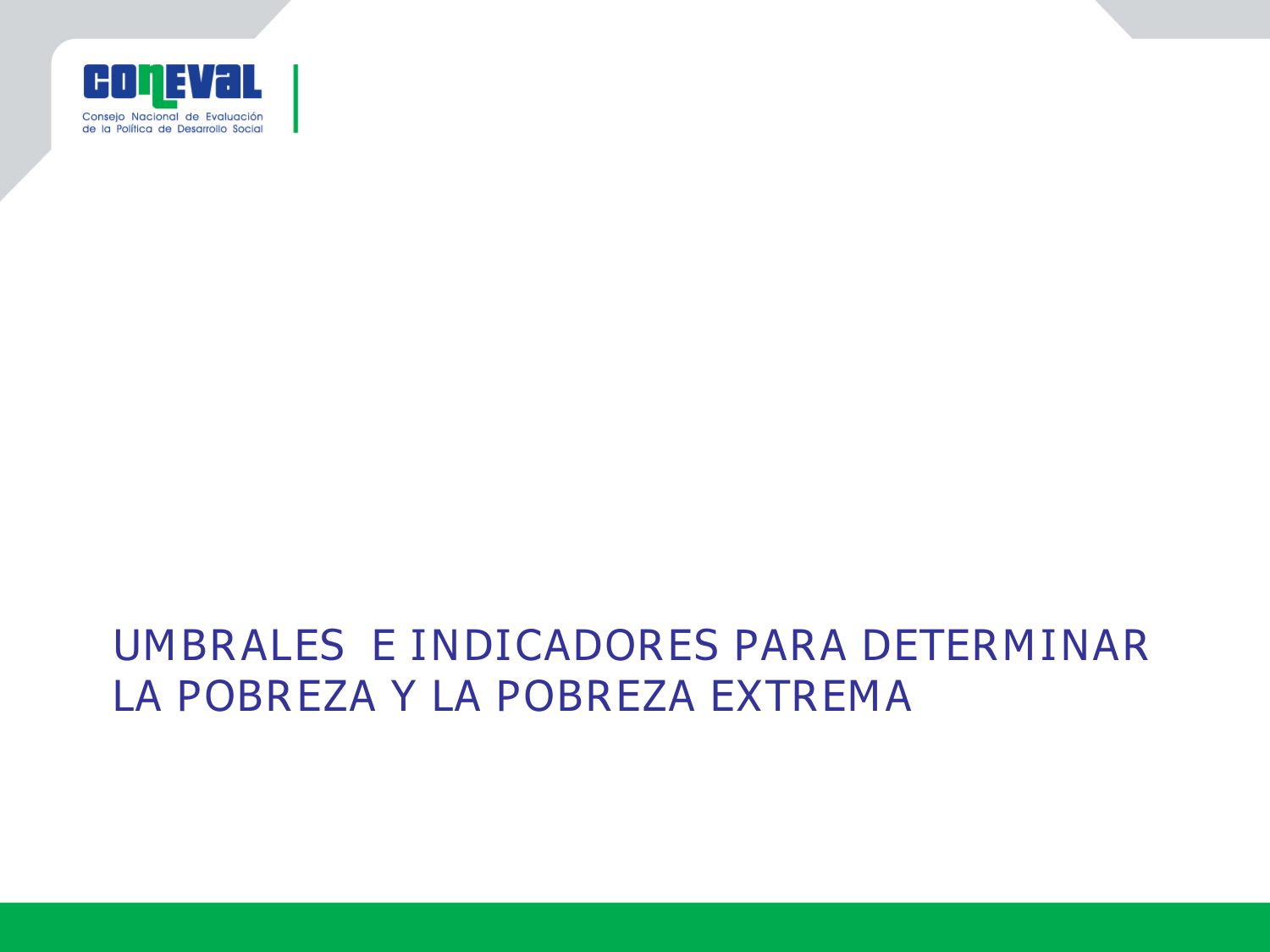

# Umbrales  e indicadores para determinar la pobreza y la pobreza extrema